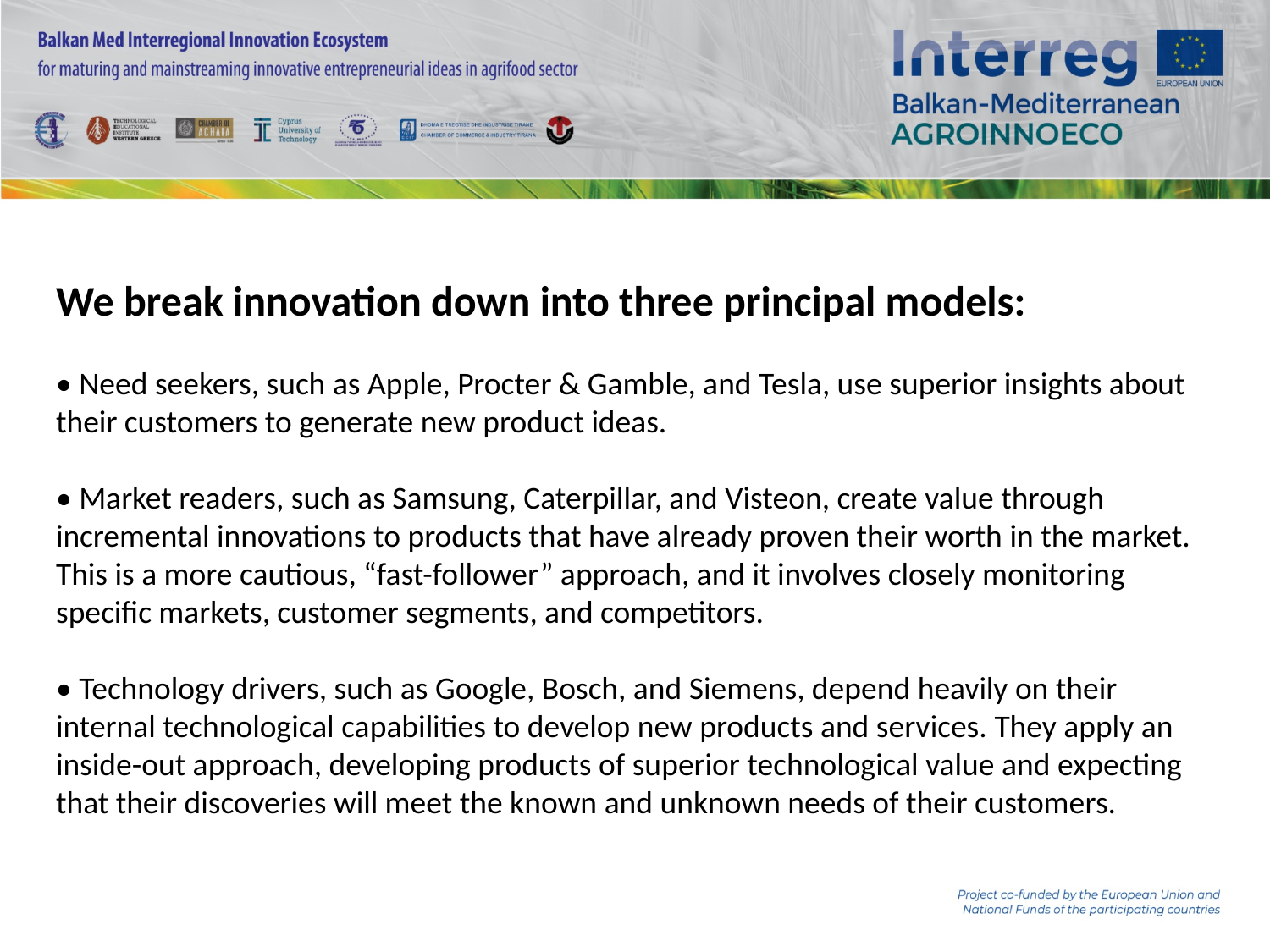

We break innovation down into three principal models:

• Need seekers, such as Apple, Procter & Gamble, and Tesla, use superior insights about their customers to generate new product ideas.

• Market readers, such as Samsung, Caterpillar, and Visteon, create value through incremental innovations to products that have already proven their worth in the market. This is a more cautious, “fast-follower” approach, and it involves closely monitoring specific markets, customer segments, and competitors.

• Technology drivers, such as Google, Bosch, and Siemens, depend heavily on their internal technological capabilities to develop new products and services. They apply an inside-out approach, developing products of superior technological value and expecting that their discoveries will meet the known and unknown needs of their customers.